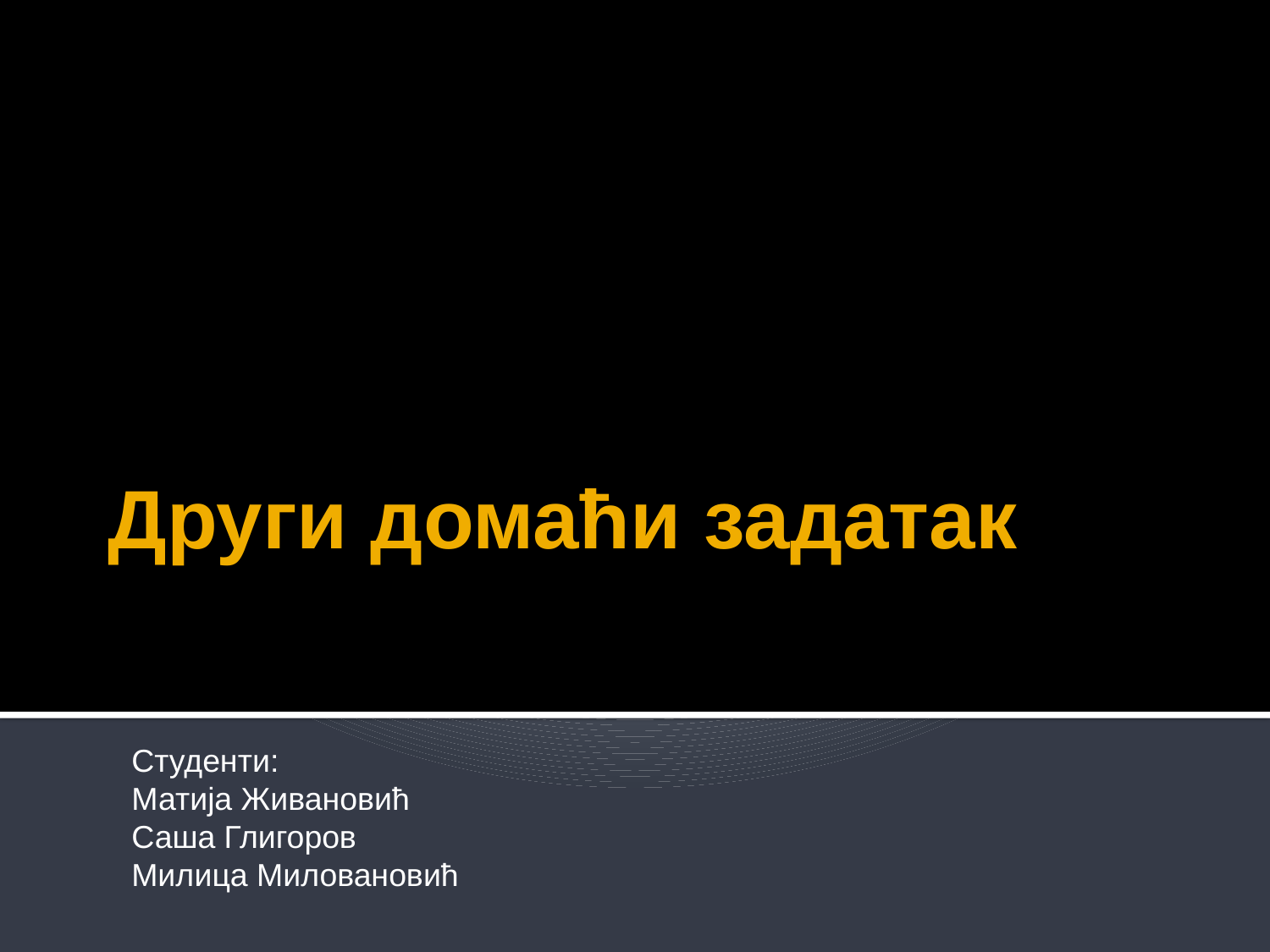

# Други домаћи задатак
Студенти:
Матија Живановић
Саша Глигоров
Милица Миловановић